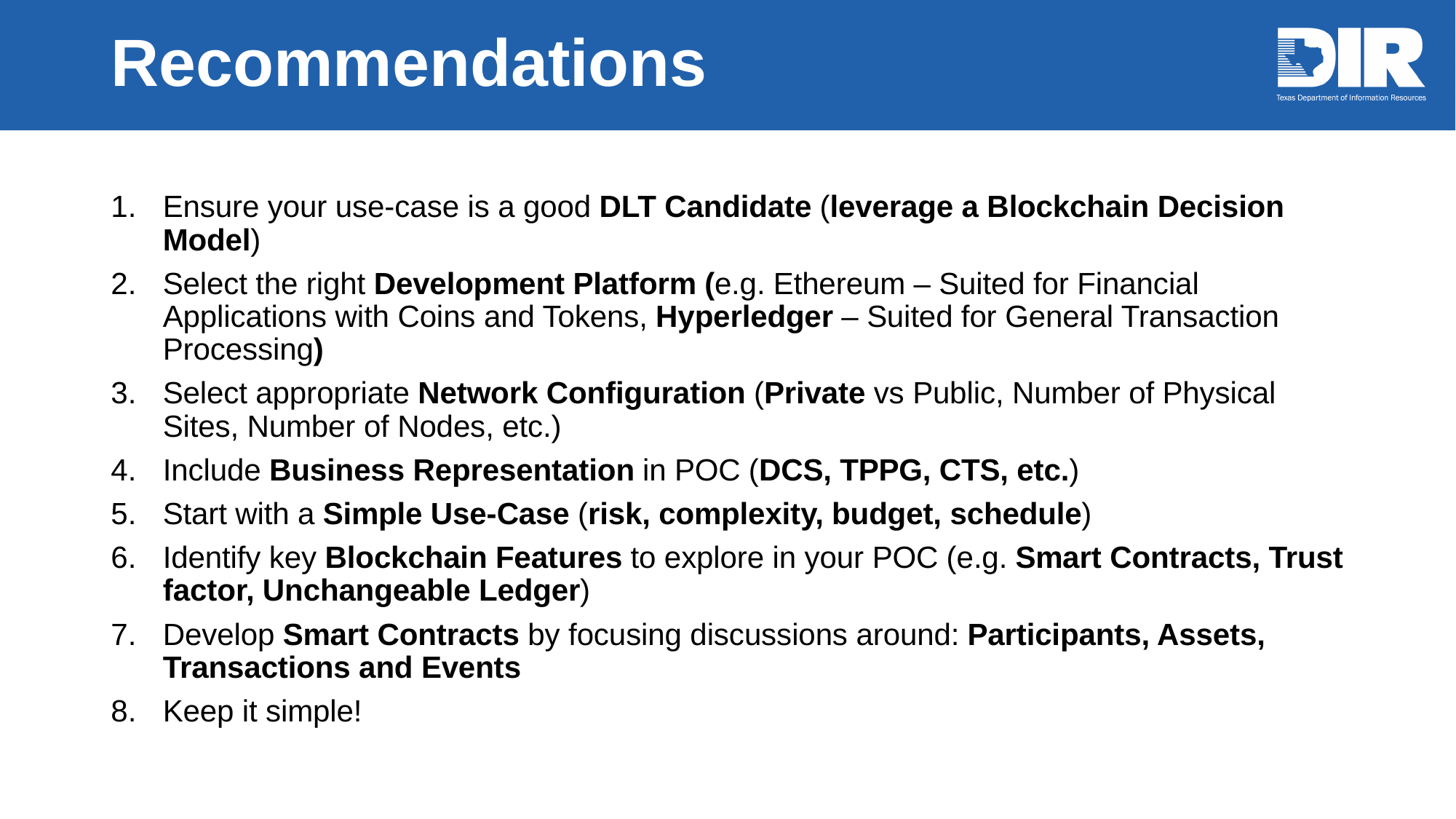

# Recommendations
Ensure your use-case is a good DLT Candidate (leverage a Blockchain Decision Model)
Select the right Development Platform (e.g. Ethereum – Suited for Financial Applications with Coins and Tokens, Hyperledger – Suited for General Transaction Processing)
Select appropriate Network Configuration (Private vs Public, Number of Physical Sites, Number of Nodes, etc.)
Include Business Representation in POC (DCS, TPPG, CTS, etc.)
Start with a Simple Use-Case (risk, complexity, budget, schedule)
Identify key Blockchain Features to explore in your POC (e.g. Smart Contracts, Trust factor, Unchangeable Ledger)
Develop Smart Contracts by focusing discussions around: Participants, Assets, Transactions and Events
Keep it simple!